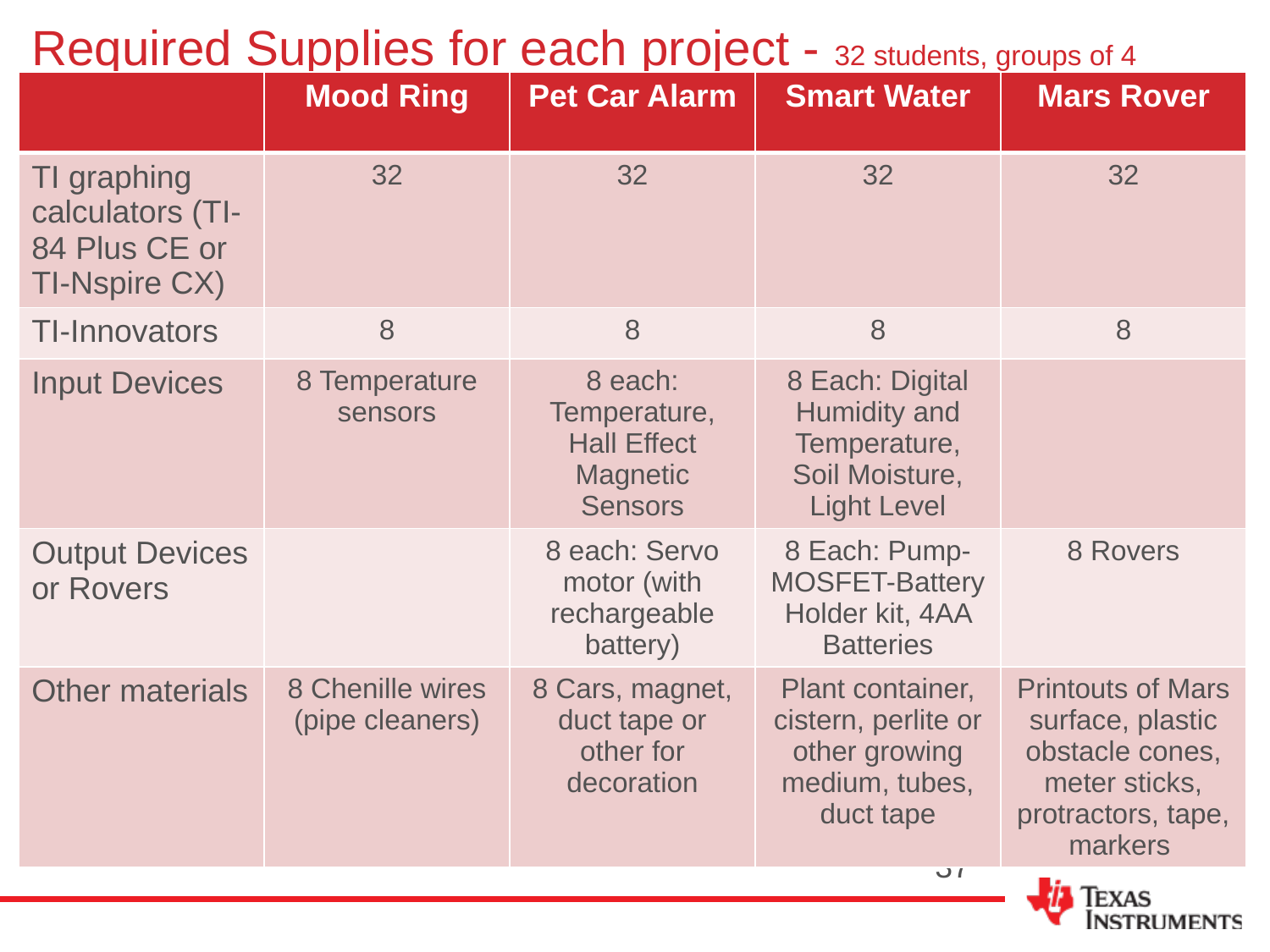

# Required Supplies for each project - 32 students, groups of 4
|  | Mood Ring | Pet Car Alarm | Smart Water | Mars Rover |
| --- | --- | --- | --- | --- |
| TI graphing calculators (TI-84 Plus CE or TI-Nspire CX) | 32 | 32 | 32 | 32 |
| TI-Innovators | 8 | 8 | 8 | 8 |
| Input Devices | 8 Temperature sensors | 8 each: Temperature, Hall Effect Magnetic Sensors | 8 Each: Digital Humidity and Temperature, Soil Moisture, Light Level |  |
| Output Devices or Rovers |  | 8 each: Servo motor (with rechargeable battery) | 8 Each: Pump-MOSFET-Battery Holder kit, 4AA Batteries | 8 Rovers |
| Other materials | 8 Chenille wires (pipe cleaners) | 8 Cars, magnet, duct tape or other for decoration | Plant container, cistern, perlite or other growing medium, tubes, duct tape | Printouts of Mars surface, plastic obstacle cones, meter sticks, protractors, tape, markers |
37